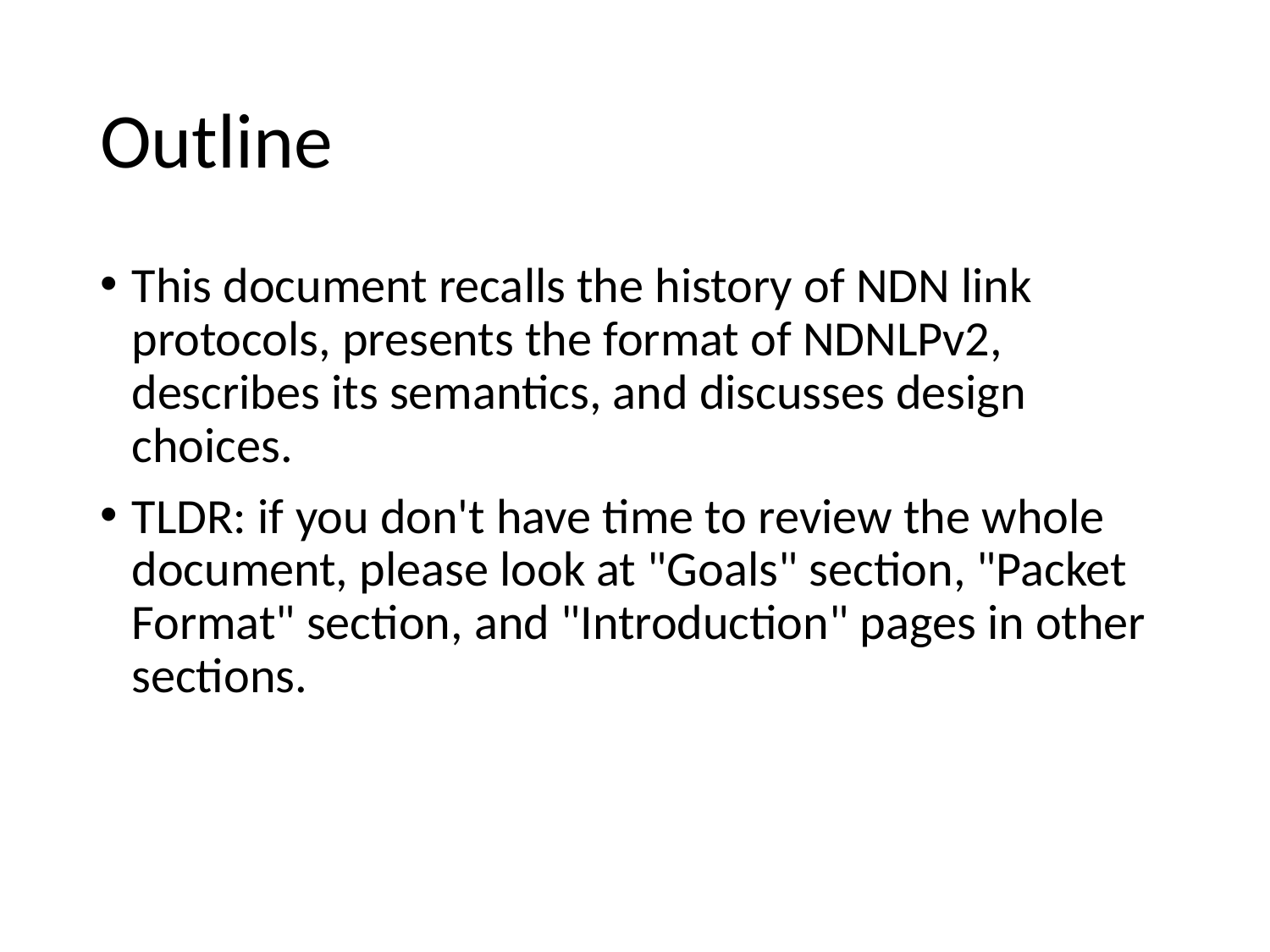

# Outline
This document recalls the history of NDN link protocols, presents the format of NDNLPv2, describes its semantics, and discusses design choices.
TLDR: if you don't have time to review the whole document, please look at "Goals" section, "Packet Format" section, and "Introduction" pages in other sections.